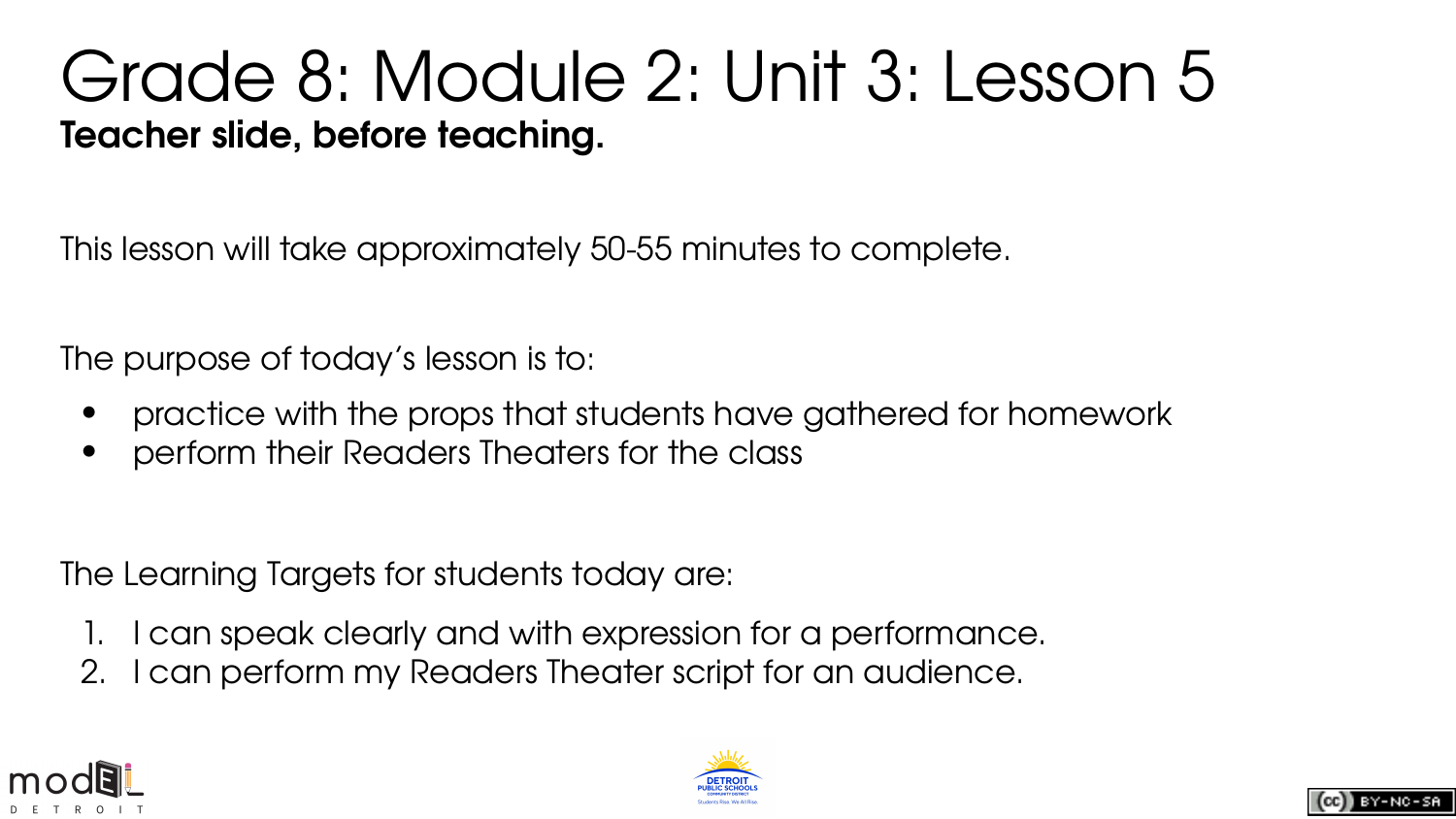

# Grade 8: Module 2: Unit 3: Lesson 5
Teacher slide, before teaching.
This lesson will take approximately 50-55 minutes to complete.

The purpose of today’s lesson is to:
practice with the props that students have gathered for homework
perform their Readers Theaters for the class

The Learning Targets for students today are:
I can speak clearly and with expression for a performance.
I can perform my Readers Theater script for an audience.